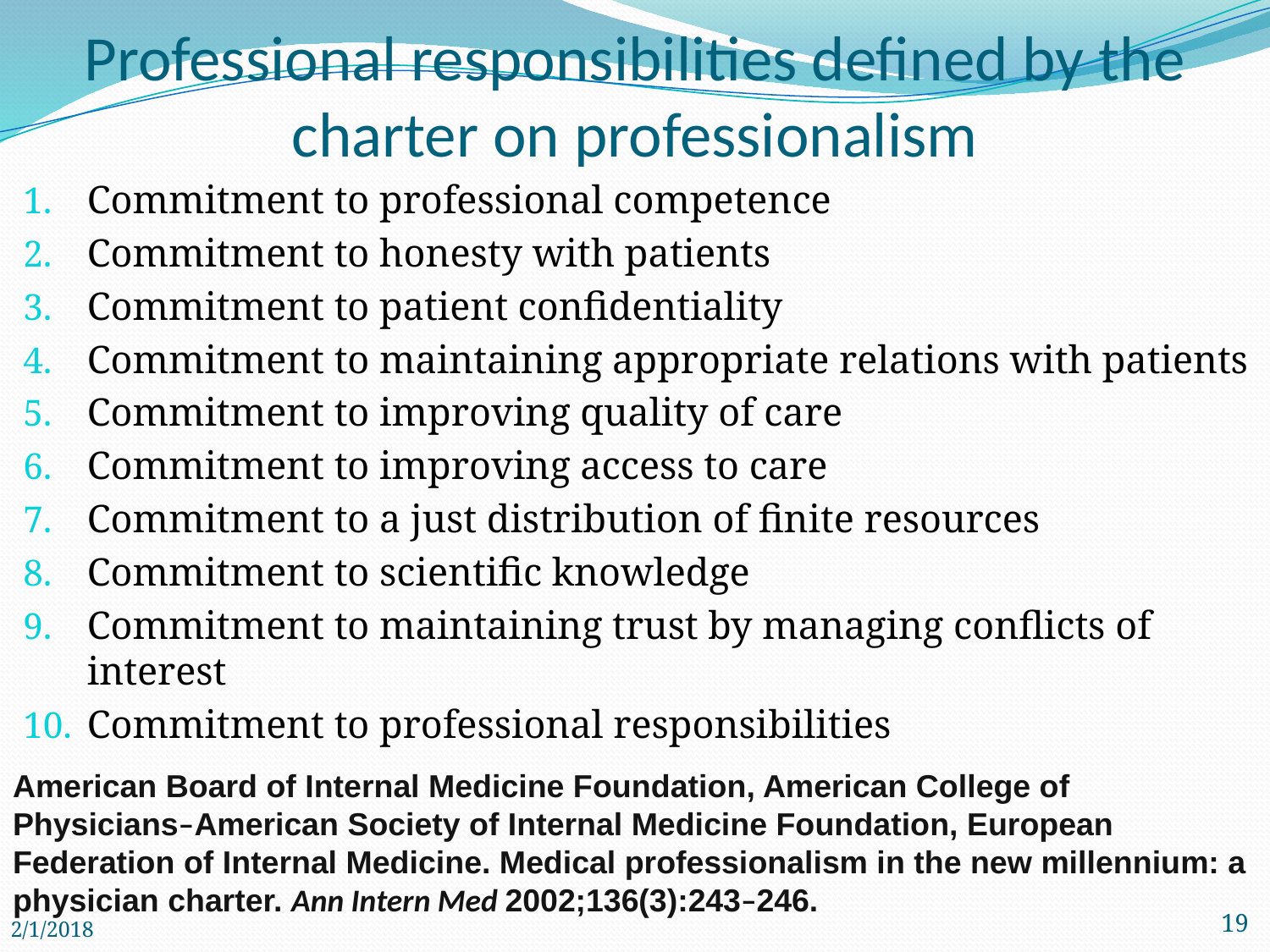

# Professional responsibilities defined by the charter on professionalism
Commitment to professional competence
Commitment to honesty with patients
Commitment to patient confidentiality
Commitment to maintaining appropriate relations with patients
Commitment to improving quality of care
Commitment to improving access to care
Commitment to a just distribution of finite resources
Commitment to scientific knowledge
Commitment to maintaining trust by managing conflicts of interest
Commitment to professional responsibilities
American Board of Internal Medicine Foundation, American College of Physicians–American Society of Internal Medicine Foundation, European Federation of Internal Medicine. Medical professionalism in the new millennium: a physician charter. Ann Intern Med 2002;136(3):243–246.
2/1/2018
19